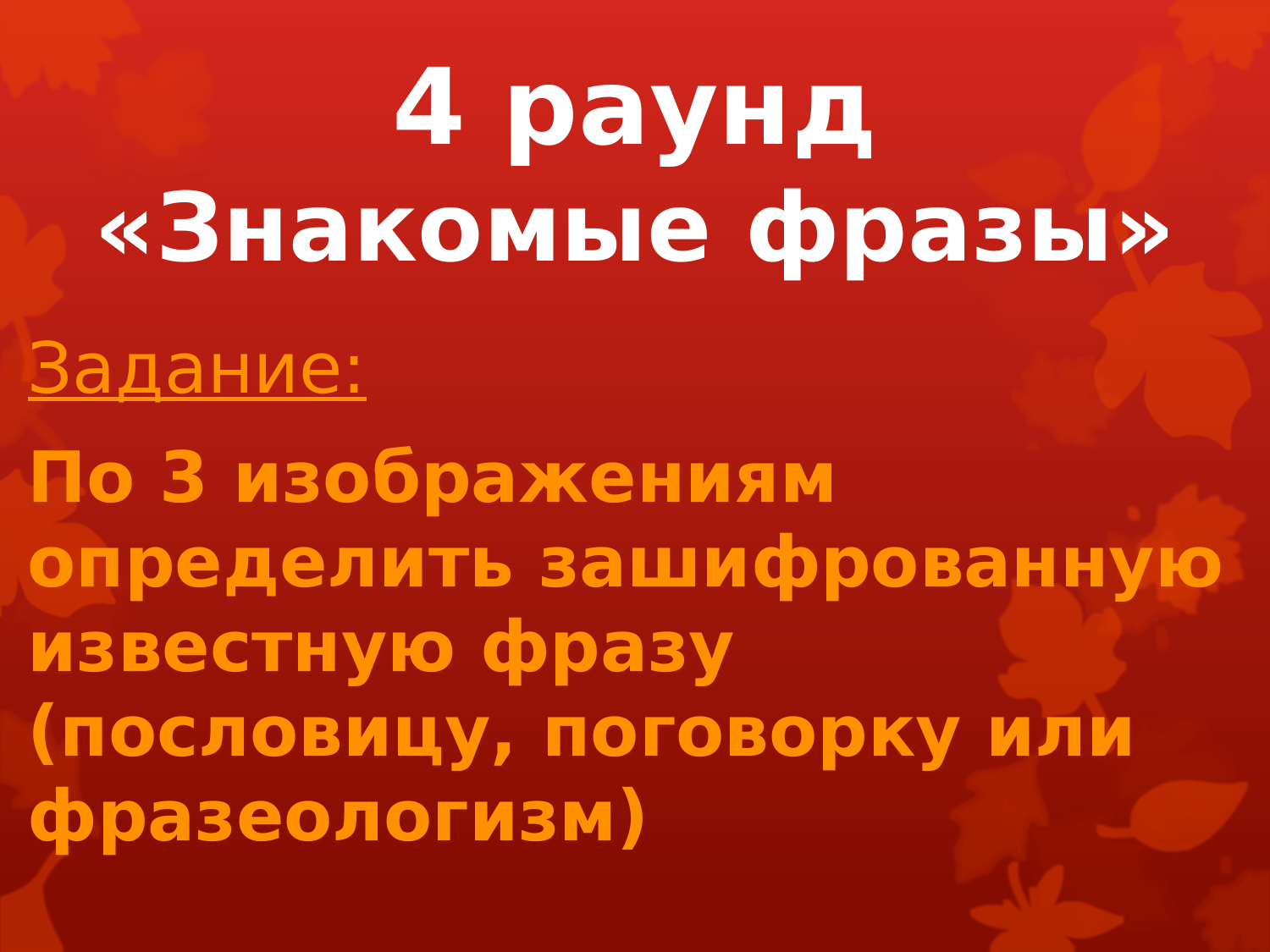

# 4 раунд «Знакомые фразы»
Задание:
По 3 изображениям определить зашифрованную известную фразу (пословицу, поговорку или фразеологизм)